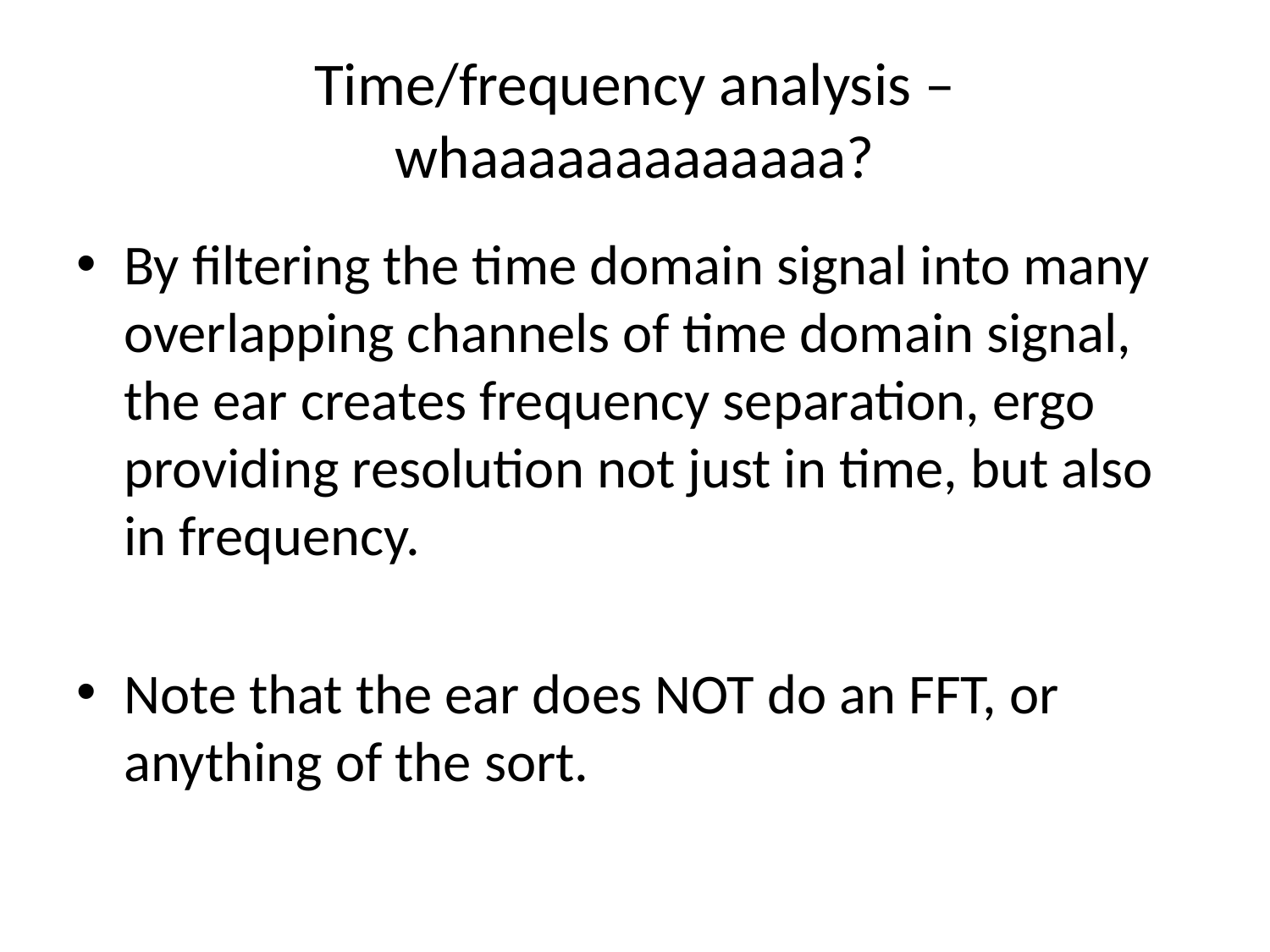

# Time/frequency analysis – whaaaaaaaaaaaaa?
By filtering the time domain signal into many overlapping channels of time domain signal, the ear creates frequency separation, ergo providing resolution not just in time, but also in frequency.

Note that the ear does NOT do an FFT, or anything of the sort.